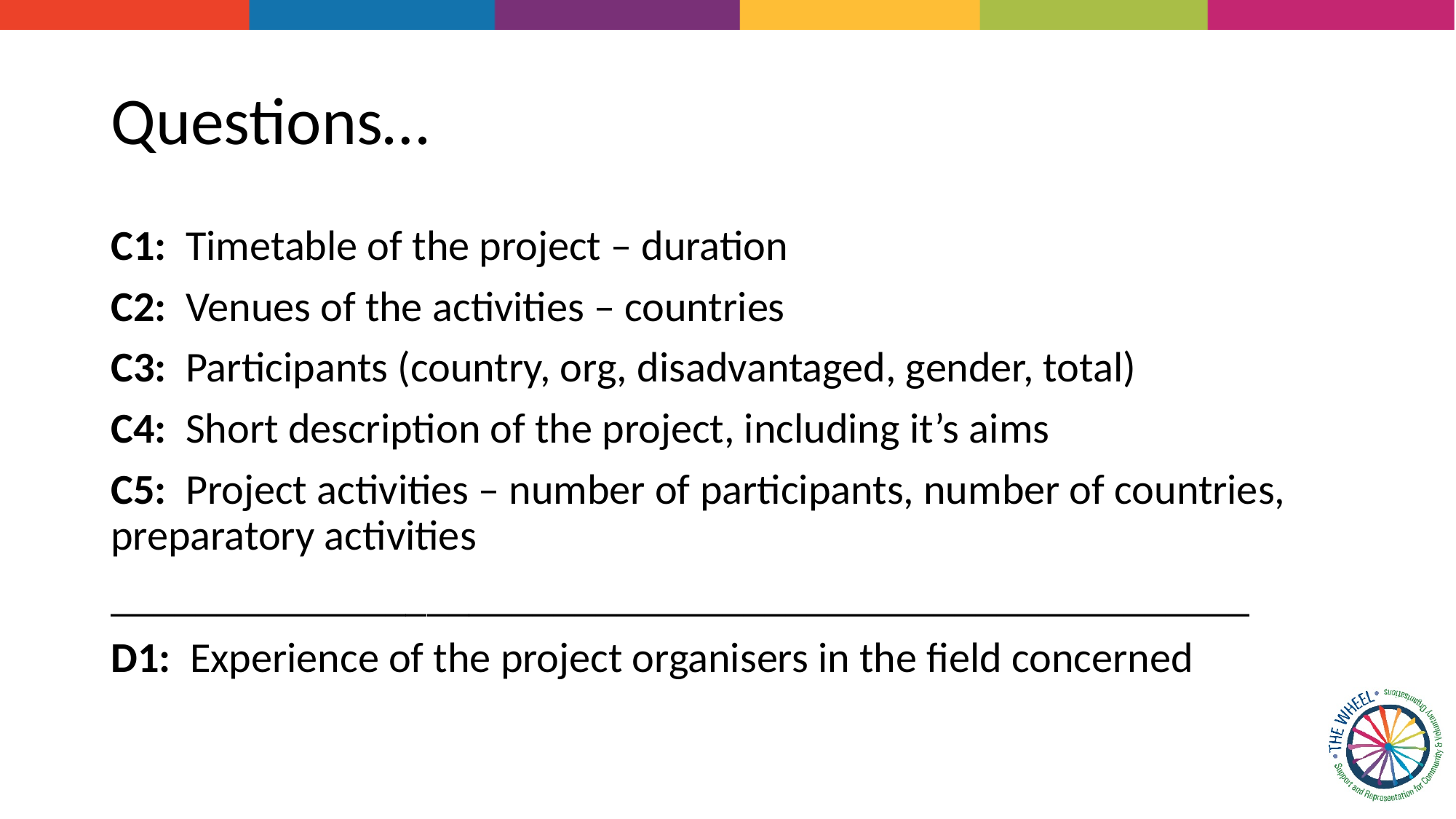

# Questions…
C1:  Timetable of the project – duration
C2:  Venues of the activities – countries
C3:  Participants (country, org, disadvantaged, gender, total)
C4:  Short description of the project, including it’s aims
C5:  Project activities – number of participants, number of countries, preparatory activities
______________________________________________________
D1:  Experience of the project organisers in the field concerned